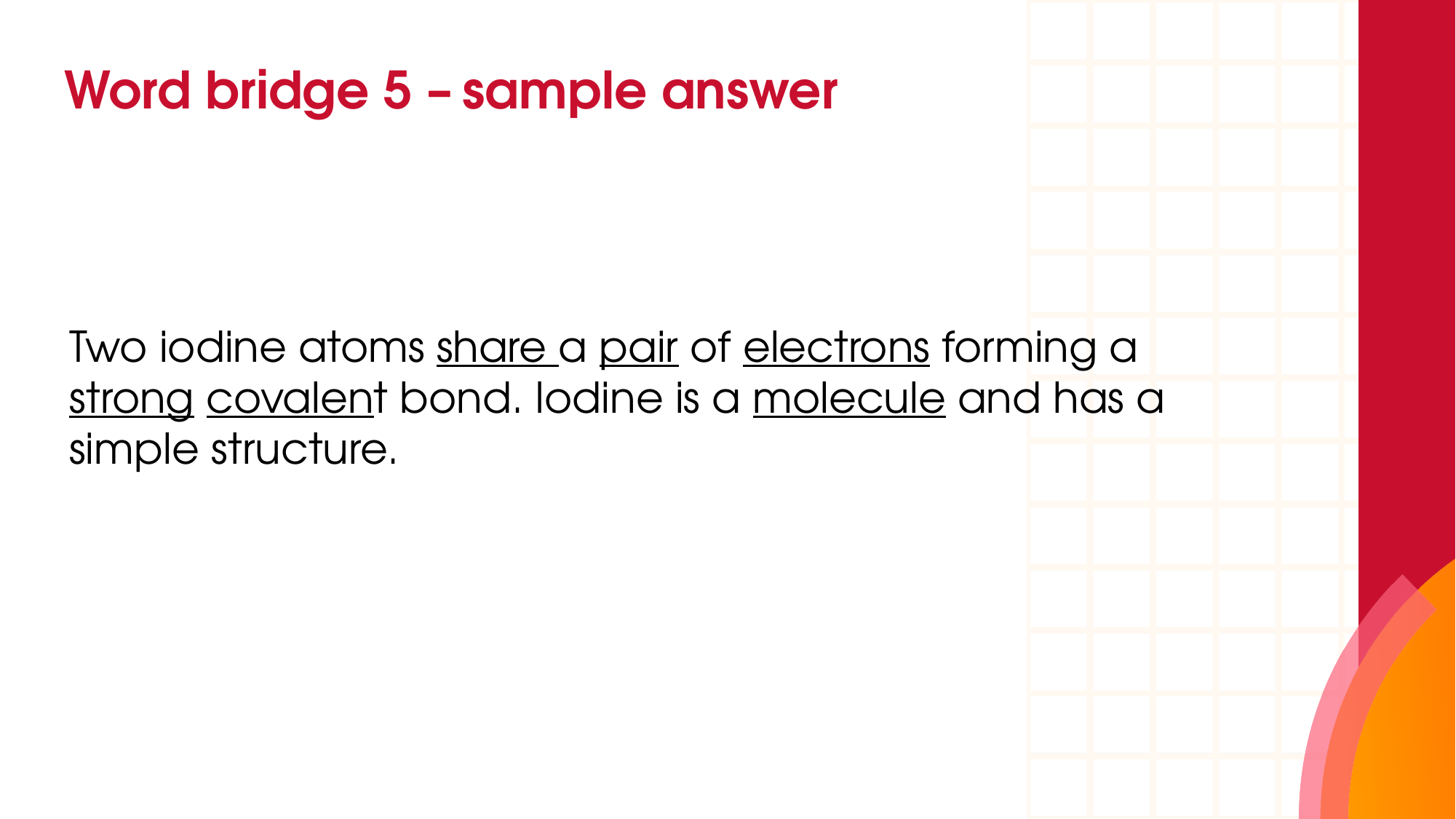

# Word bridge 5 – sample answer

Two iodine atoms share a pair of electrons forming a strong covalent bond. Iodine is a molecule and has a simple structure.